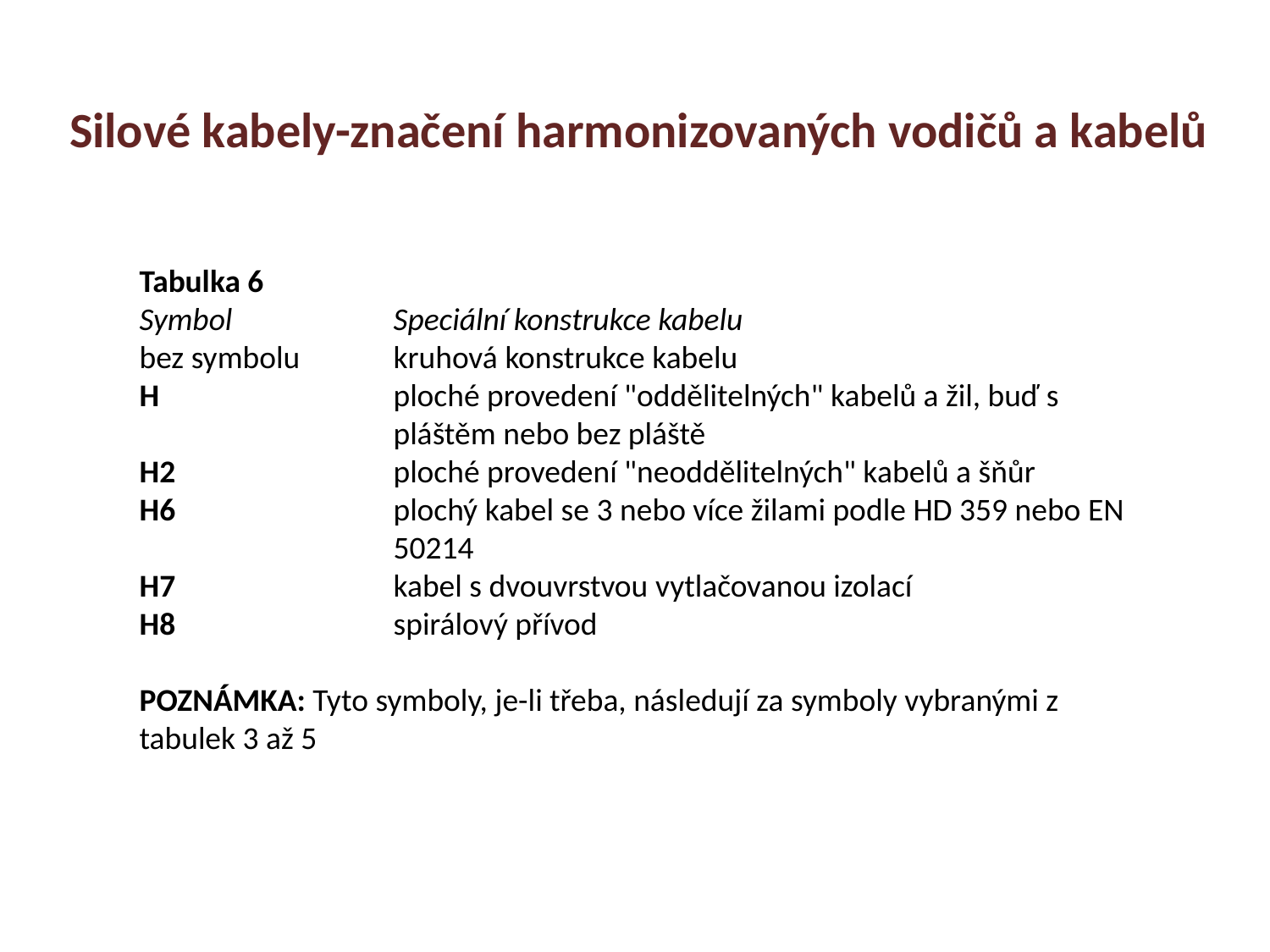

Silové kabely-značení harmonizovaných vodičů a kabelů

Tabulka 6
Symbol		Speciální konstrukce kabelu
bez symbolu	kruhová konstrukce kabelu
H		ploché provedení "oddělitelných" kabelů a žil, buď s 		pláštěm nebo bez pláště
H2		ploché provedení "neoddělitelných" kabelů a šňůr
H6		plochý kabel se 3 nebo více žilami podle HD 359 nebo EN 		50214
H7		kabel s dvouvrstvou vytlačovanou izolací
H8		spirálový přívod

POZNÁMKA: Tyto symboly, je-li třeba, následují za symboly vybranými z tabulek 3 až 5